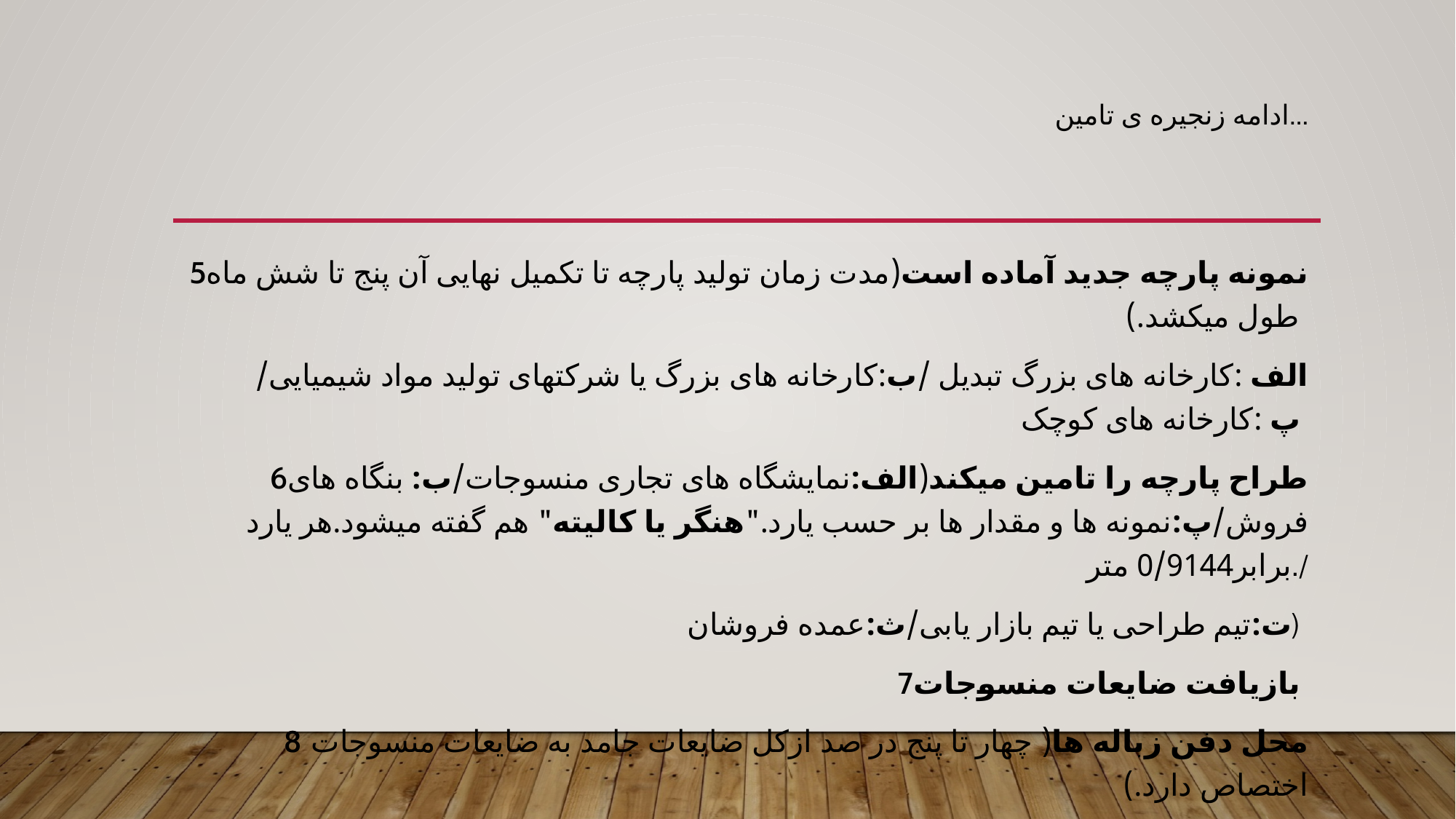

# ادامه زنجیره ی تامین...
5نمونه پارچه جدید آماده است(مدت زمان تولید پارچه تا تکمیل نهایی آن پنج تا شش ماه طول میکشد.)
الف :کارخانه های بزرگ تبدیل /ب:کارخانه های بزرگ یا شرکتهای تولید مواد شیمیایی/ پ :کارخانه های کوچک
6طراح پارچه را تامین میکند(الف:نمایشگاه های تجاری منسوجات/ب: بنگاه های فروش/پ:نمونه ها و مقدار ها بر حسب یارد."هنگر یا کالیته" هم گفته میشود.هر یارد برابر0/9144 متر./
 ت:تیم طراحی یا تیم بازار یابی/ث:عمده فروشان)
7بازیافت ضایعات منسوجات
8 محل دفن زباله ها( چهار تا پنج در صد ازکل ضایعات جامد به ضایعات منسوجات اختصاص دارد.)